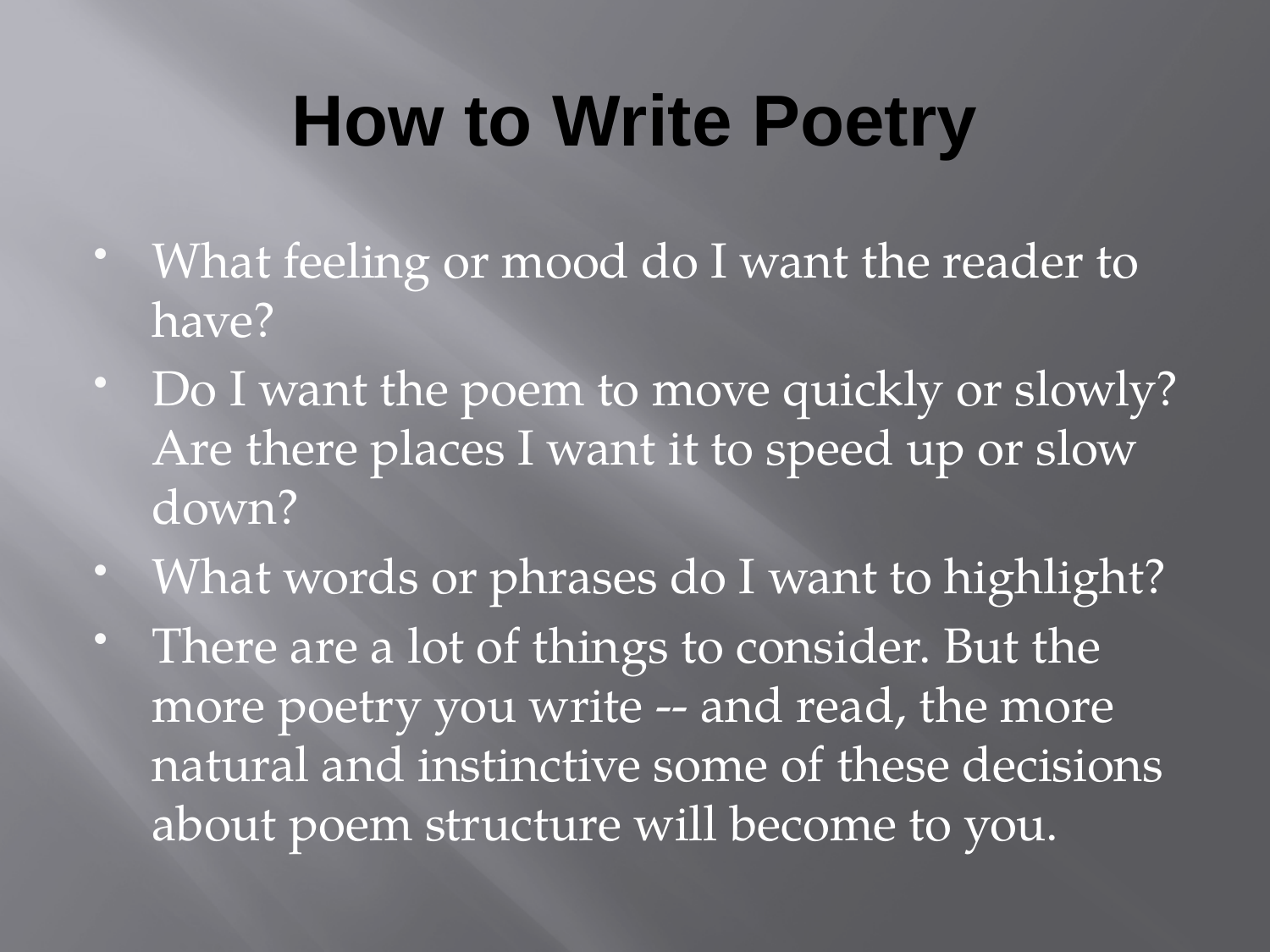

# How to Write Poetry
What feeling or mood do I want the reader to have?
Do I want the poem to move quickly or slowly? Are there places I want it to speed up or slow down?
What words or phrases do I want to highlight?
There are a lot of things to consider. But the more poetry you write -- and read, the more natural and instinctive some of these decisions about poem structure will become to you.